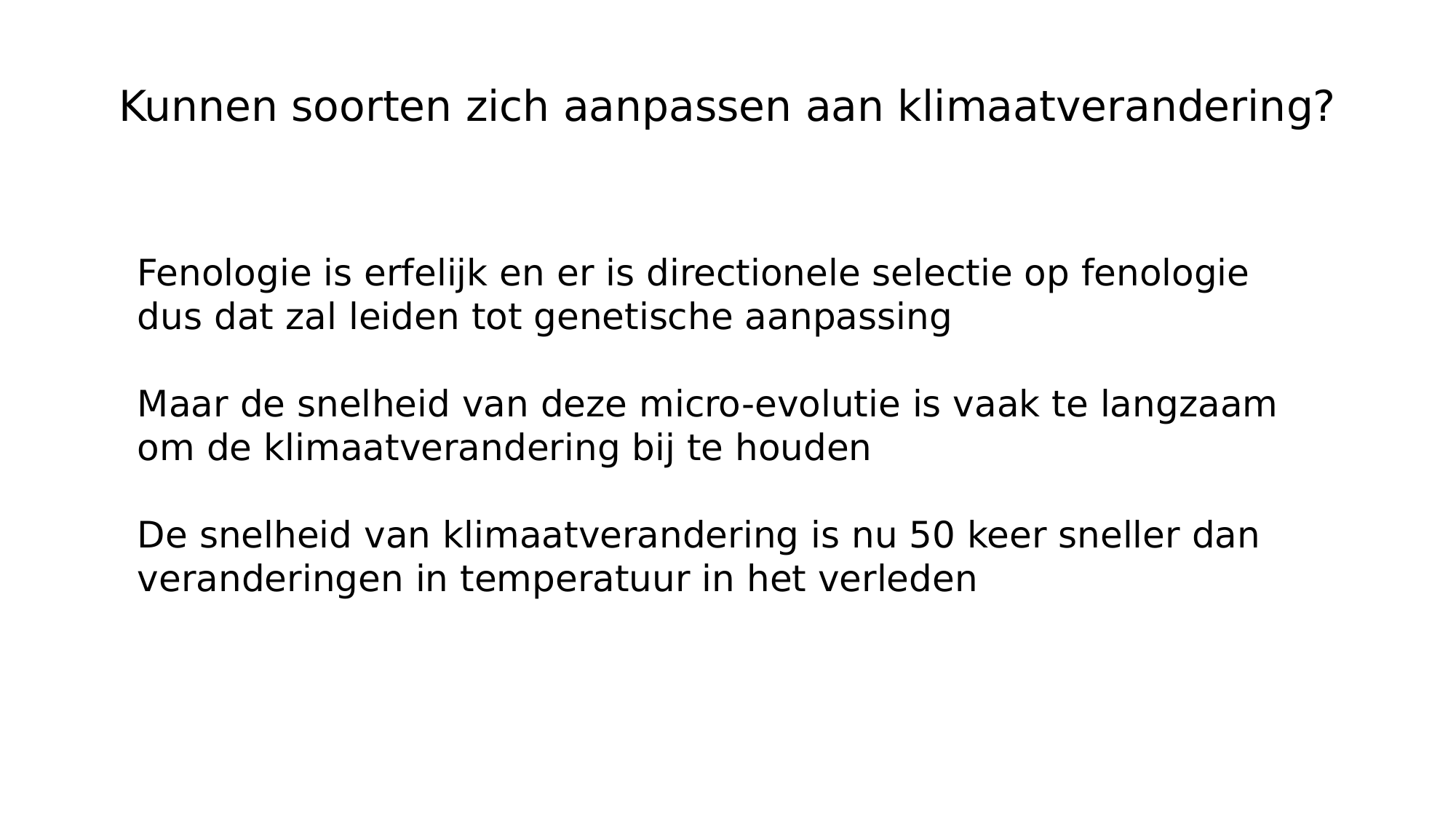

Kunnen soorten zich aanpassen aan klimaatverandering?
Fenologie is erfelijk en er is directionele selectie op fenologie dus dat zal leiden tot genetische aanpassing

Maar de snelheid van deze micro-evolutie is vaak te langzaam om de klimaatverandering bij te houden

De snelheid van klimaatverandering is nu 50 keer sneller dan veranderingen in temperatuur in het verleden